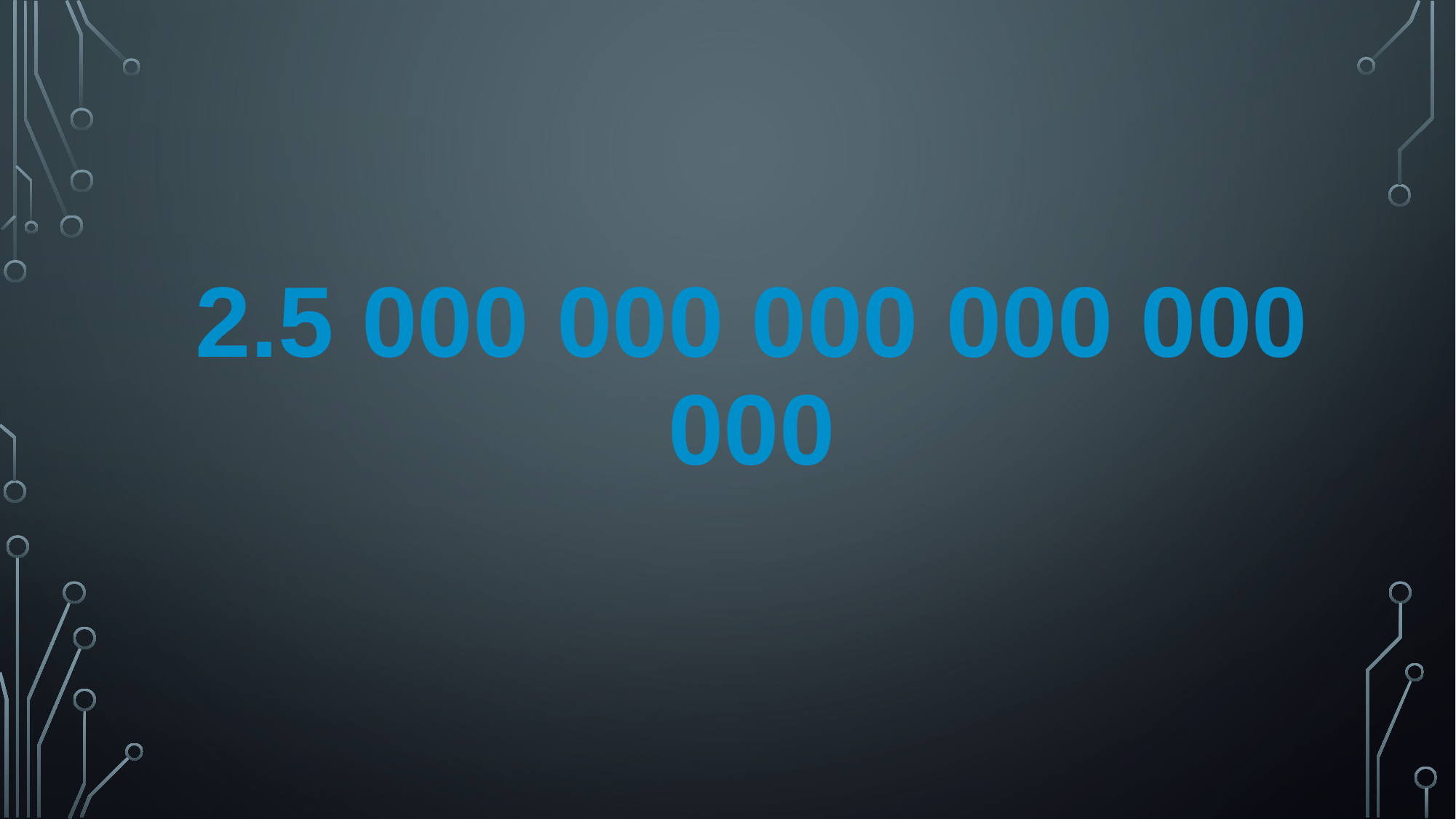

# 2.5 000 000 000 000 000 000